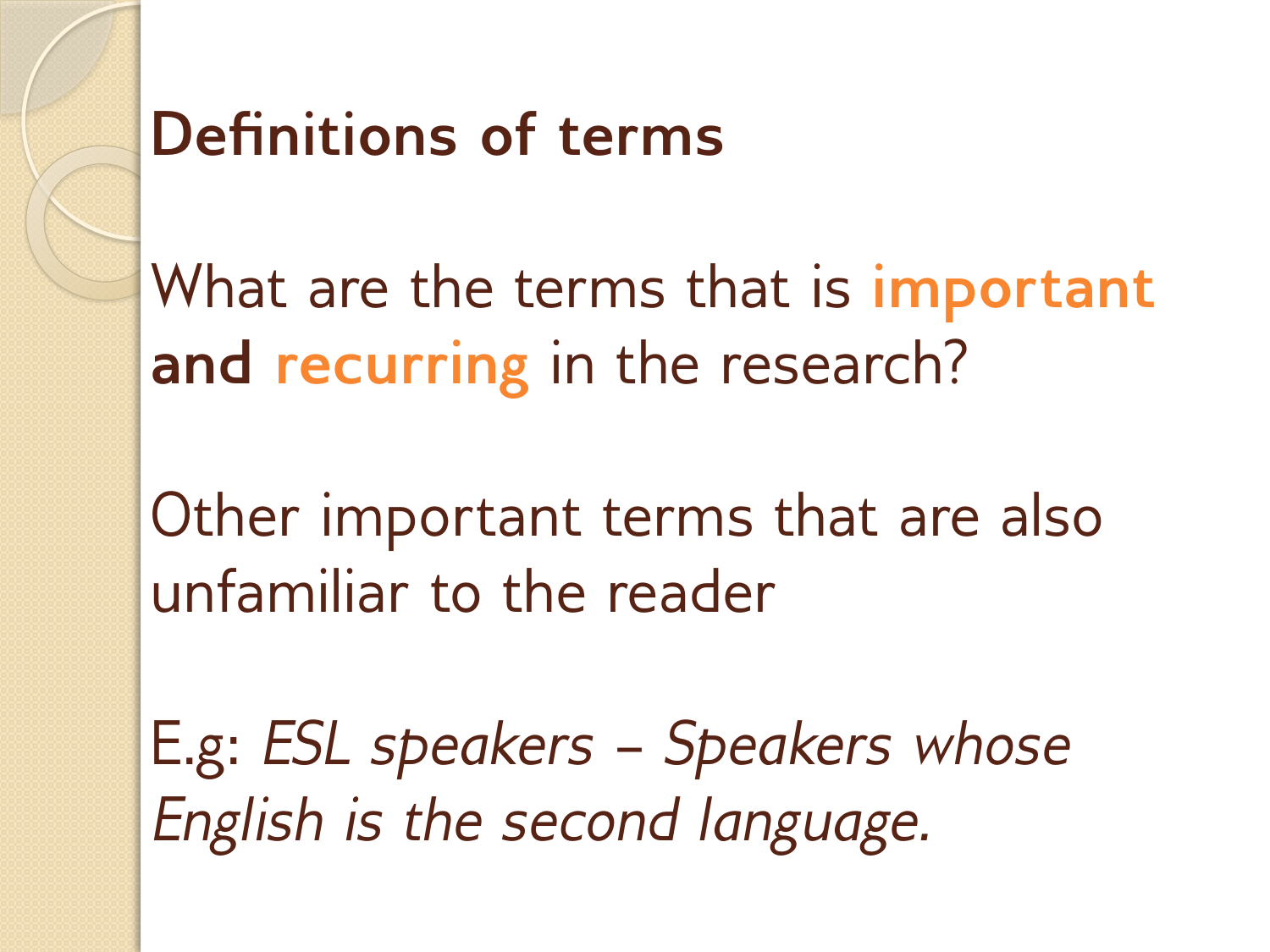

# Definitions of terms What are the terms that is important and recurring in the research? Other important terms that are also unfamiliar to the reader E.g: ESL speakers – Speakers whose English is the second language.